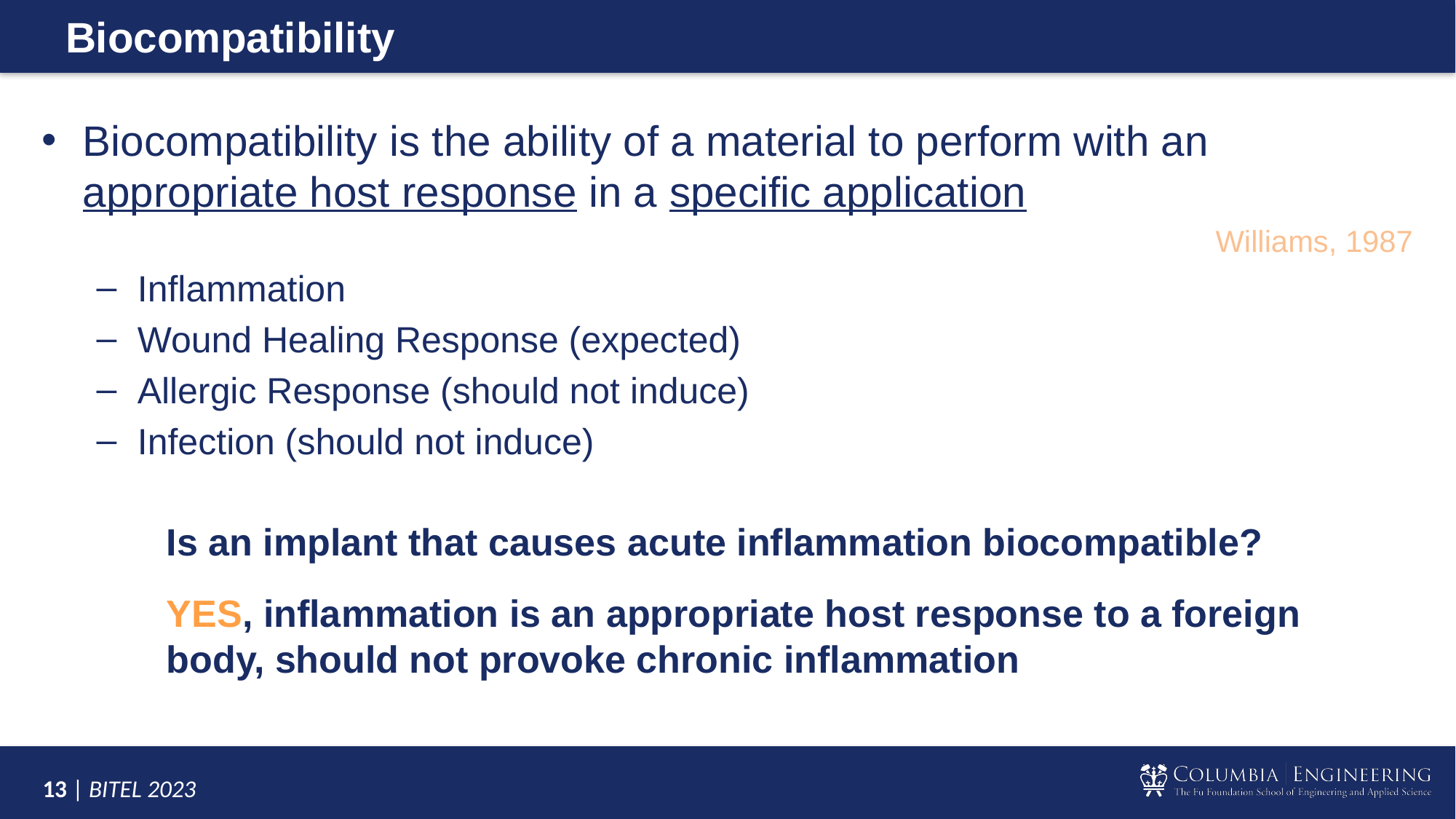

# Biocompatibility
Biocompatibility is the ability of a material to perform with an appropriate host response in a specific application
Williams, 1987
Inflammation
Wound Healing Response (expected)
Allergic Response (should not induce)
Infection (should not induce)
Is an implant that causes acute inflammation biocompatible?
YES, inflammation is an appropriate host response to a foreign body, should not provoke chronic inflammation